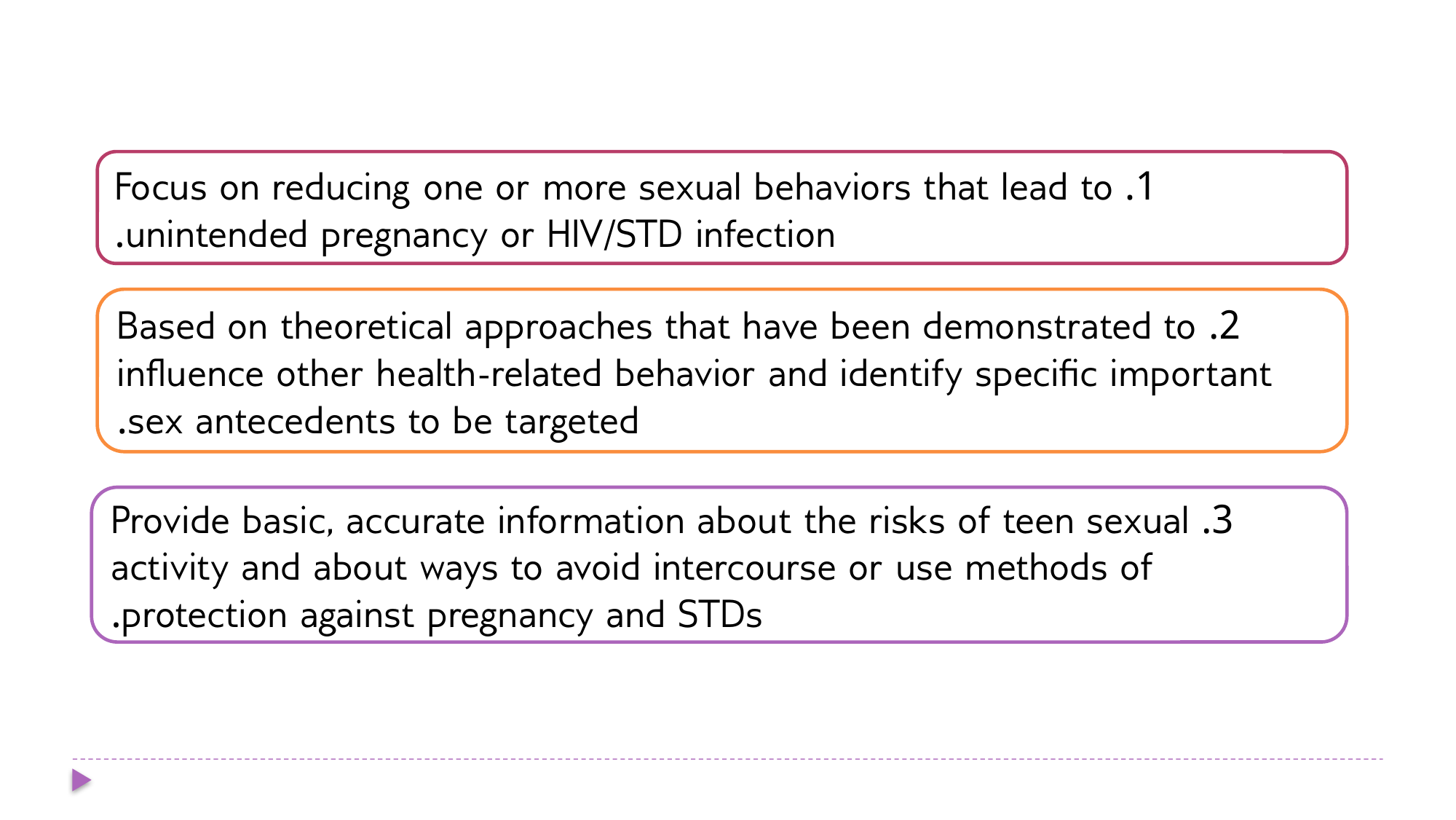

1. Focus on reducing one or more sexual behaviors that lead to unintended pregnancy or HIV/STD infection.
2. Based on theoretical approaches that have been demonstrated to influence other health-related behavior and identify specific important sex antecedents to be targeted.
3. Provide basic, accurate information about the risks of teen sexual activity and about ways to avoid intercourse or use methods of protection against pregnancy and STDs.